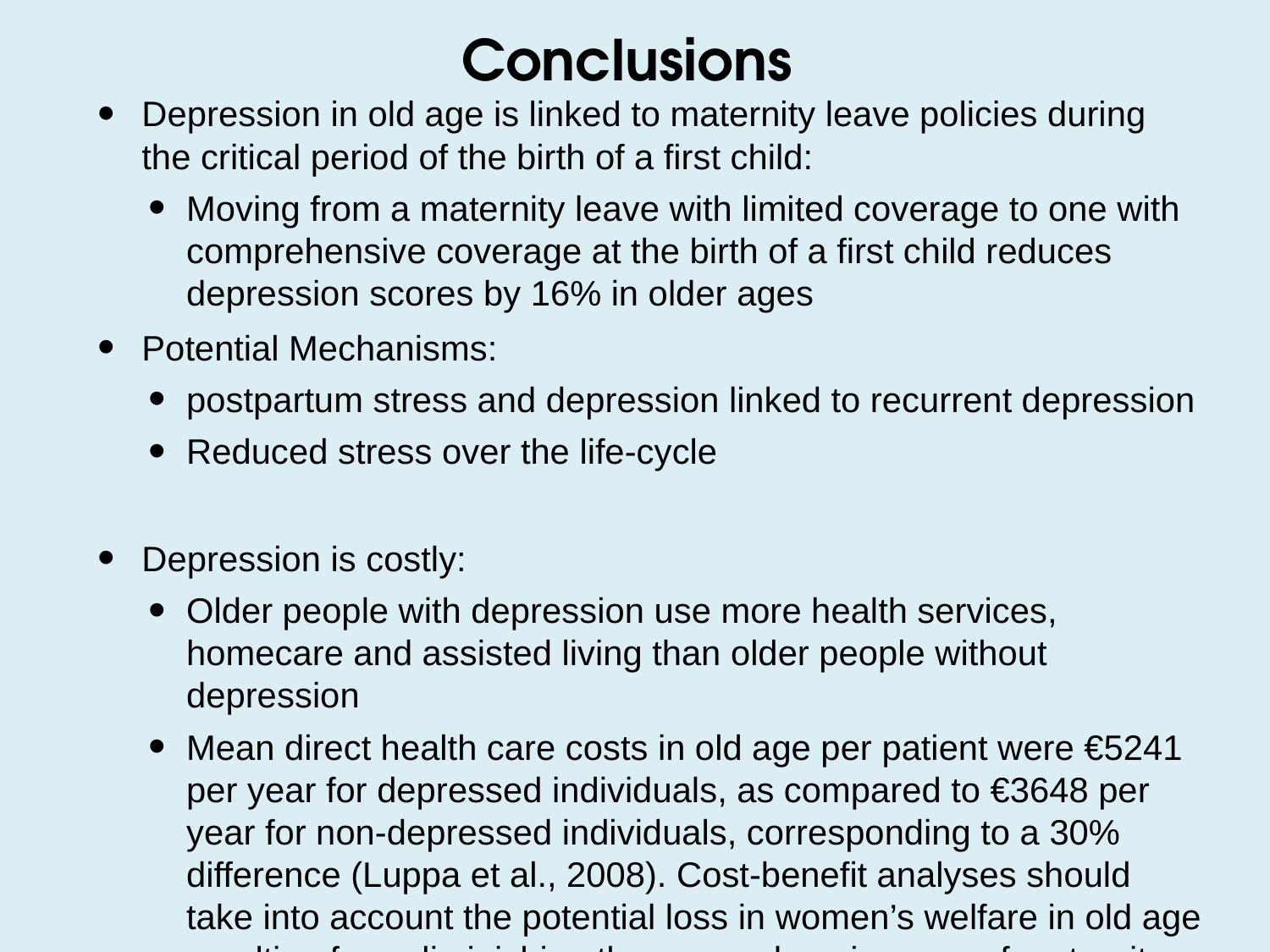

Conclusions
Depression in old age is linked to maternity leave policies during the critical period of the birth of a first child:
Moving from a maternity leave with limited coverage to one with comprehensive coverage at the birth of a first child reduces depression scores by 16% in older ages
Potential Mechanisms:
postpartum stress and depression linked to recurrent depression
Reduced stress over the life-cycle

Depression is costly:
Older people with depression use more health services, homecare and assisted living than older people without depression
Mean direct health care costs in old age per patient were €5241 per year for depressed individuals, as compared to €3648 per year for non-depressed individuals, corresponding to a 30% difference (Luppa et al., 2008). Cost-benefit analyses should take into account the potential loss in women’s welfare in old age resulting from diminishing the comprehensiveness of maternity leave benefits